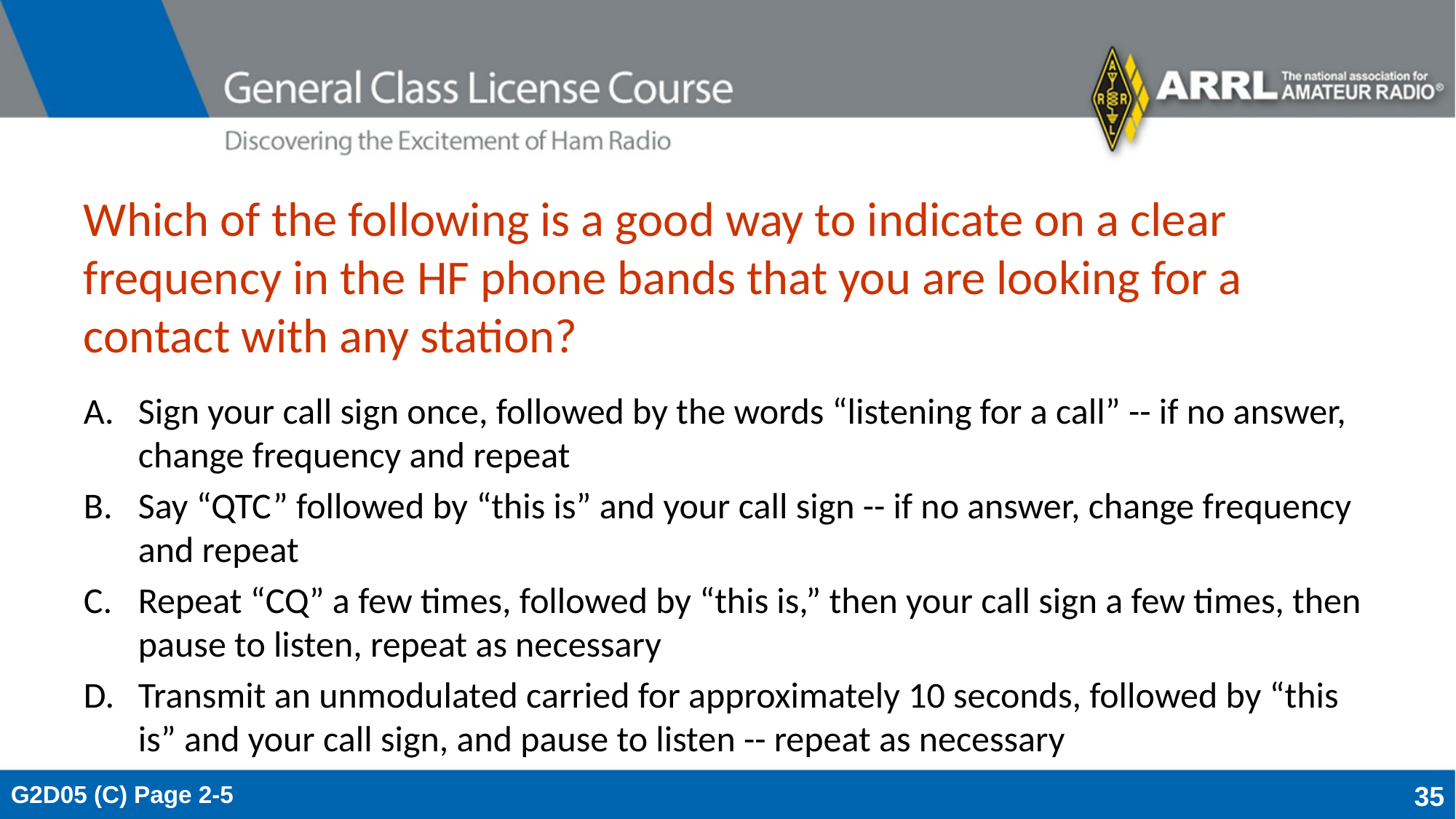

# Which of the following is a good way to indicate on a clear frequency in the HF phone bands that you are looking for a contact with any station?
Sign your call sign once, followed by the words “listening for a call” -- if no answer, change frequency and repeat
Say “QTC” followed by “this is” and your call sign -- if no answer, change frequency and repeat
Repeat “CQ” a few times, followed by “this is,” then your call sign a few times, then pause to listen, repeat as necessary
Transmit an unmodulated carried for approximately 10 seconds, followed by “this is” and your call sign, and pause to listen -- repeat as necessary
G2D05 (C) Page 2-5
35